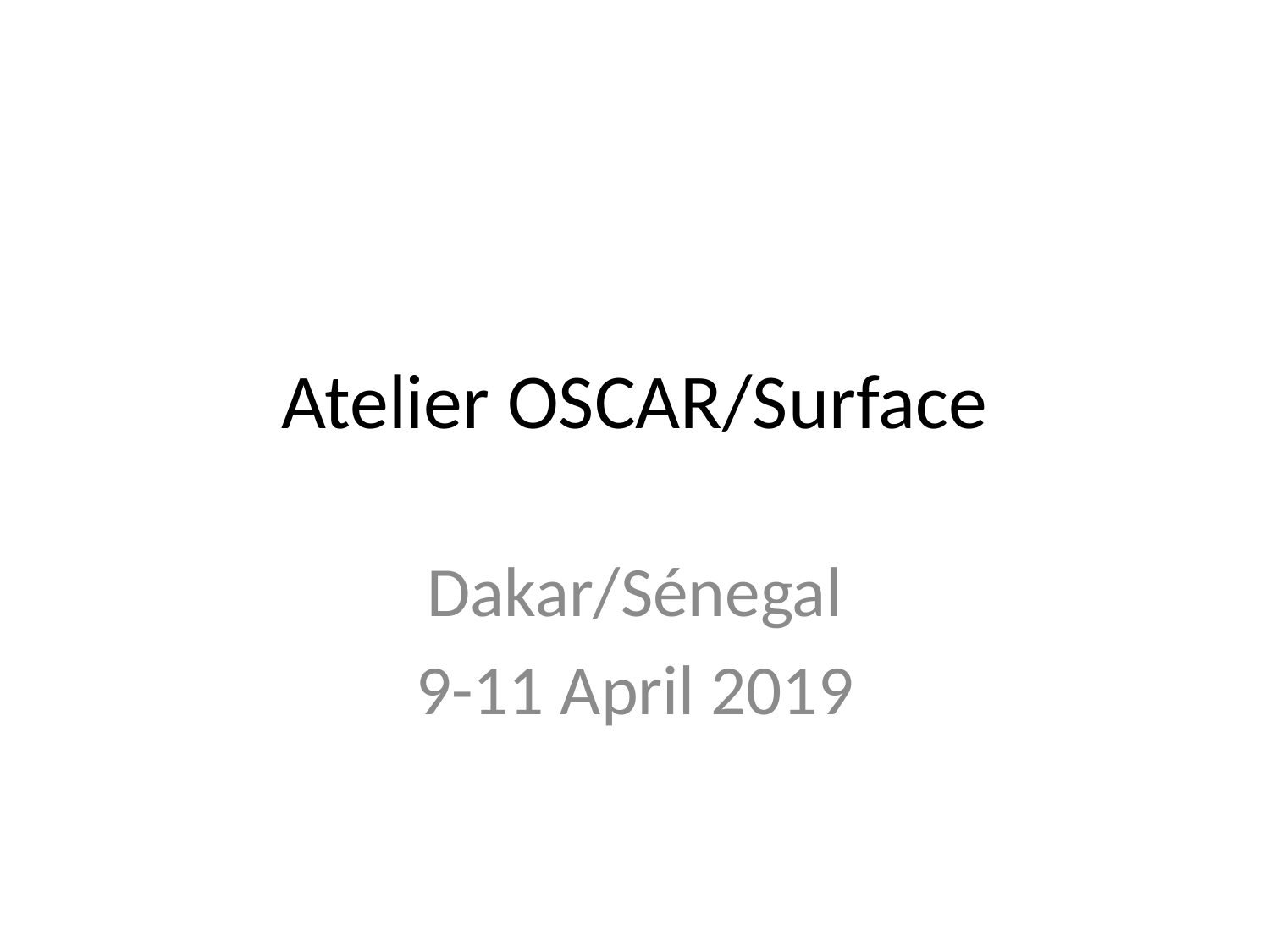

# Atelier OSCAR/Surface
Dakar/Sénegal
9-11 April 2019